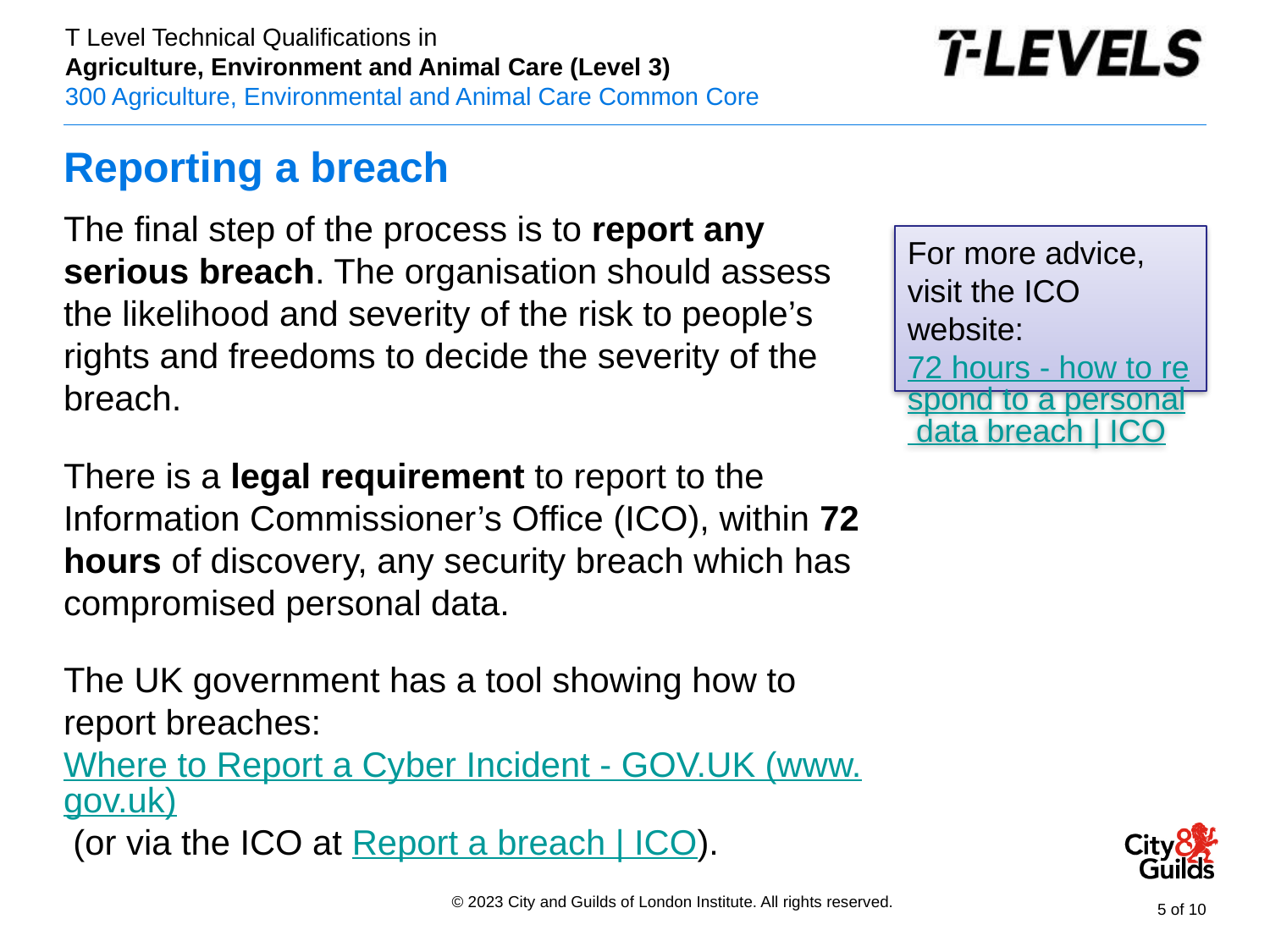

# Reporting a breach
The final step of the process is to report any serious breach. The organisation should assess the likelihood and severity of the risk to people’s rights and freedoms to decide the severity of the breach.
There is a legal requirement to report to the Information Commissioner’s Office (ICO), within 72 hours of discovery, any security breach which has compromised personal data.
The UK government has a tool showing how to report breaches: Where to Report a Cyber Incident - GOV.UK (www.gov.uk) (or via the ICO at Report a breach | ICO).

For more advice, visit the ICO website: 72 hours - how to respond to a personal data breach | ICO